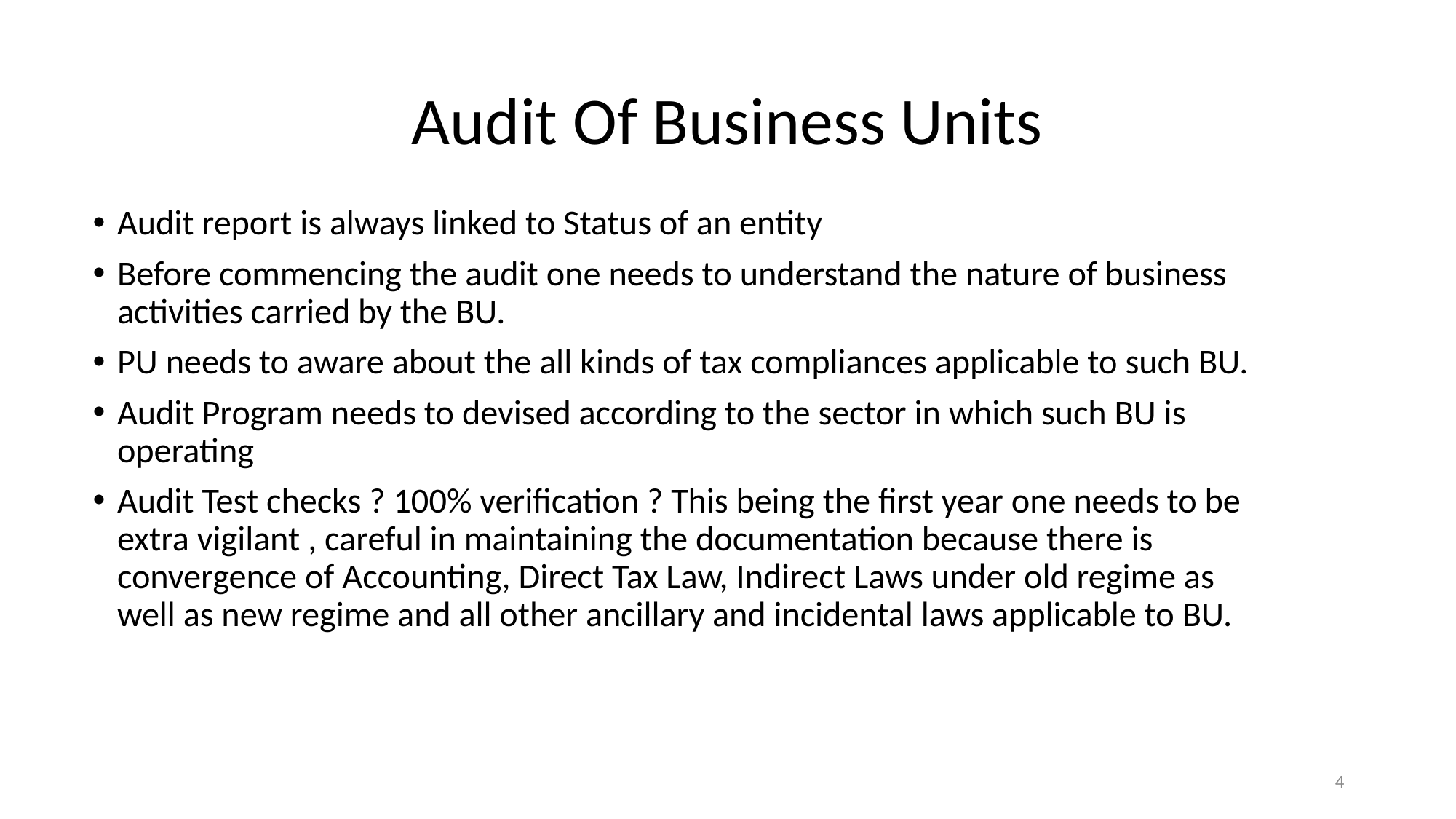

# Audit Of Business Units
Audit report is always linked to Status of an entity
Before commencing the audit one needs to understand the nature of business activities carried by the BU.
PU needs to aware about the all kinds of tax compliances applicable to such BU.
Audit Program needs to devised according to the sector in which such BU is operating
Audit Test checks ? 100% verification ? This being the first year one needs to be extra vigilant , careful in maintaining the documentation because there is convergence of Accounting, Direct Tax Law, Indirect Laws under old regime as well as new regime and all other ancillary and incidental laws applicable to BU.
4